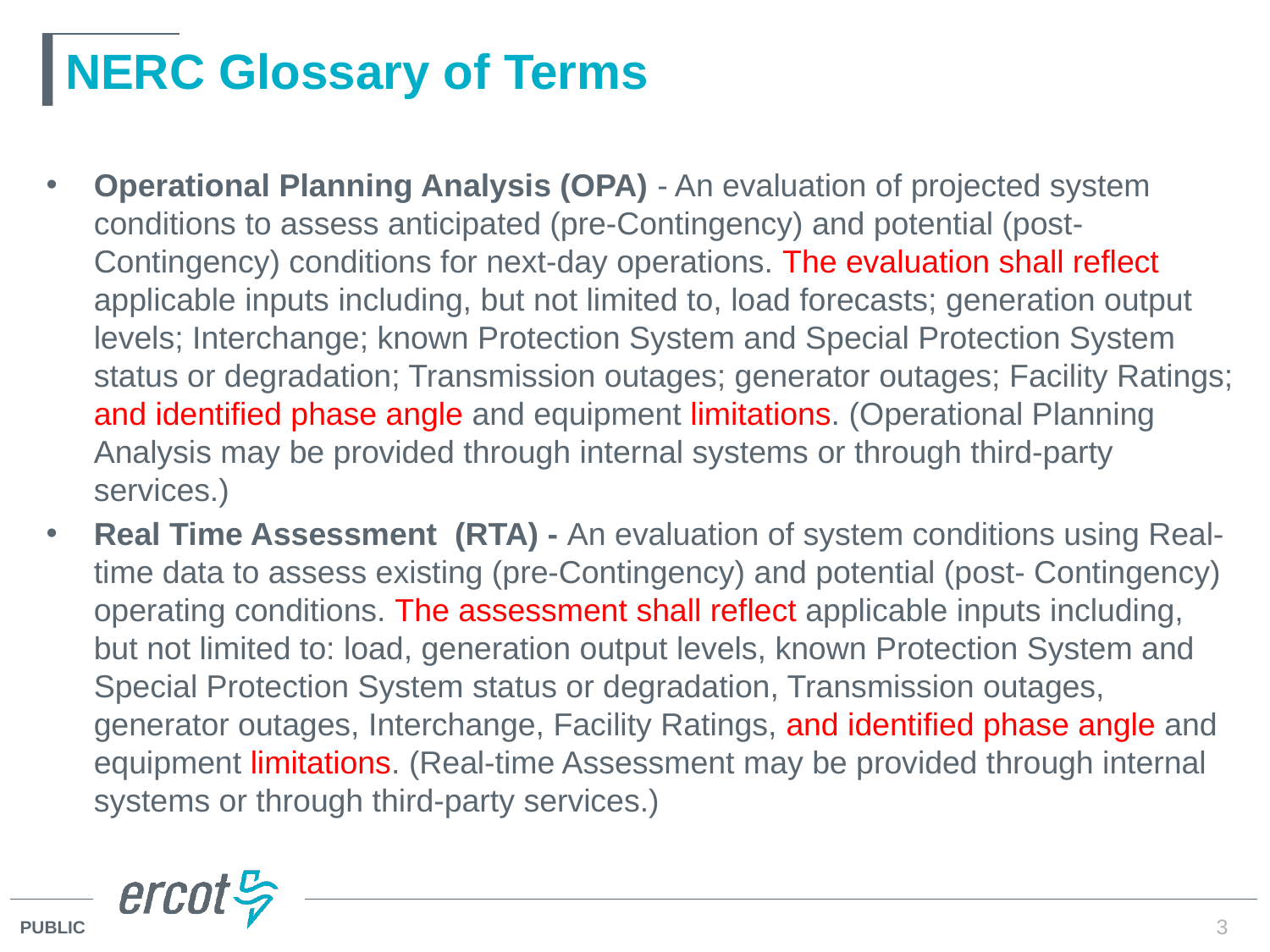

# NERC Glossary of Terms
Operational Planning Analysis (OPA) - An evaluation of projected system conditions to assess anticipated (pre-Contingency) and potential (post-Contingency) conditions for next-day operations. The evaluation shall reflect applicable inputs including, but not limited to, load forecasts; generation output levels; Interchange; known Protection System and Special Protection System status or degradation; Transmission outages; generator outages; Facility Ratings; and identified phase angle and equipment limitations. (Operational Planning Analysis may be provided through internal systems or through third-party services.)
Real Time Assessment  (RTA) - An evaluation of system conditions using Real-time data to assess existing (pre-Contingency) and potential (post- Contingency) operating conditions. The assessment shall reflect applicable inputs including, but not limited to: load, generation output levels, known Protection System and Special Protection System status or degradation, Transmission outages, generator outages, Interchange, Facility Ratings, and identified phase angle and equipment limitations. (Real-time Assessment may be provided through internal systems or through third-party services.)
3